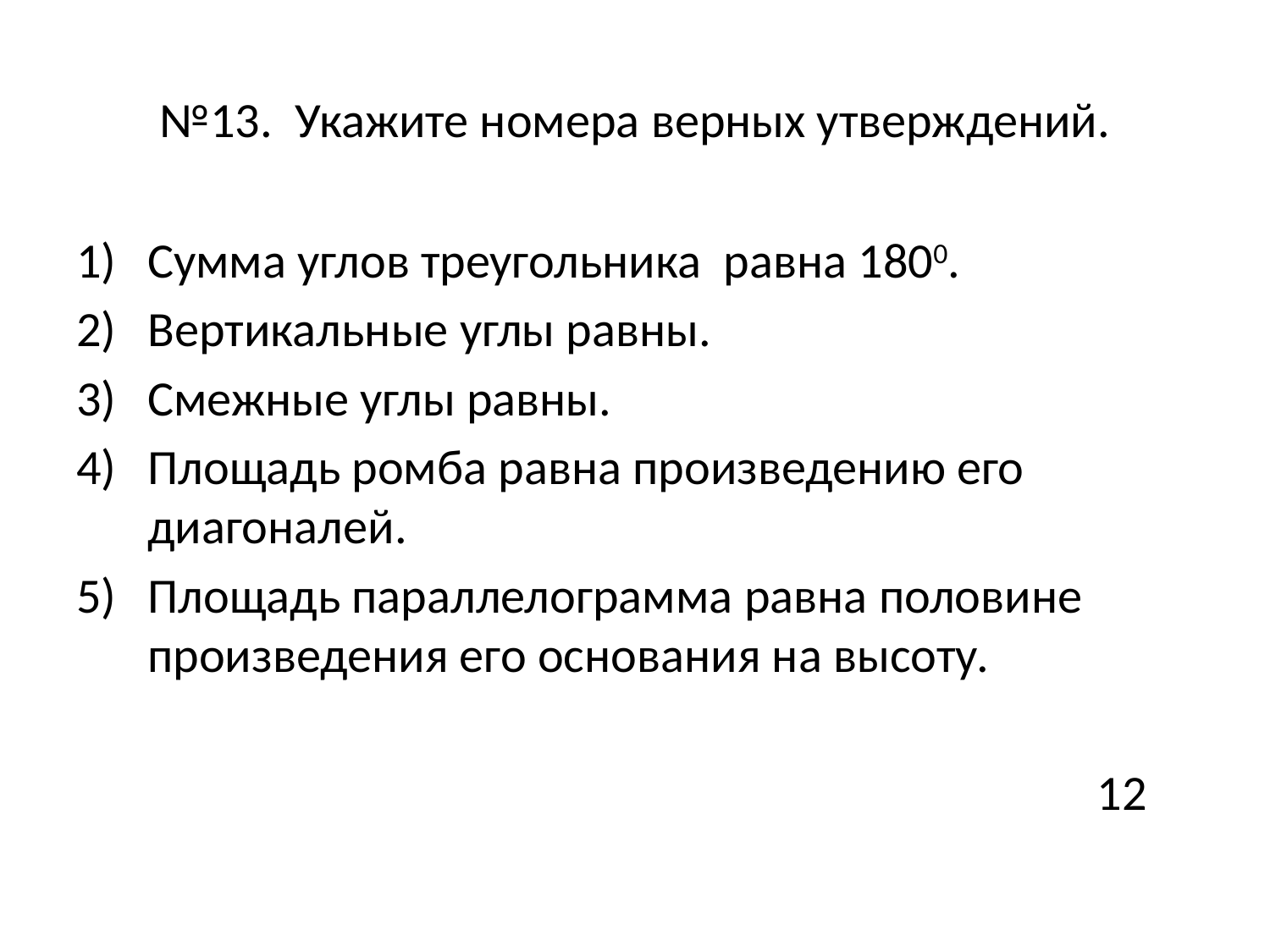

# №13.  Укажите номера верных утверждений.
Сумма углов треугольника  равна 1800.
Вертикальные углы равны.
Смежные углы равны.
Площадь ромба равна произведению его диагоналей.
Площадь параллелограмма равна половине произведения его основания на высоту.

                                                                                           12